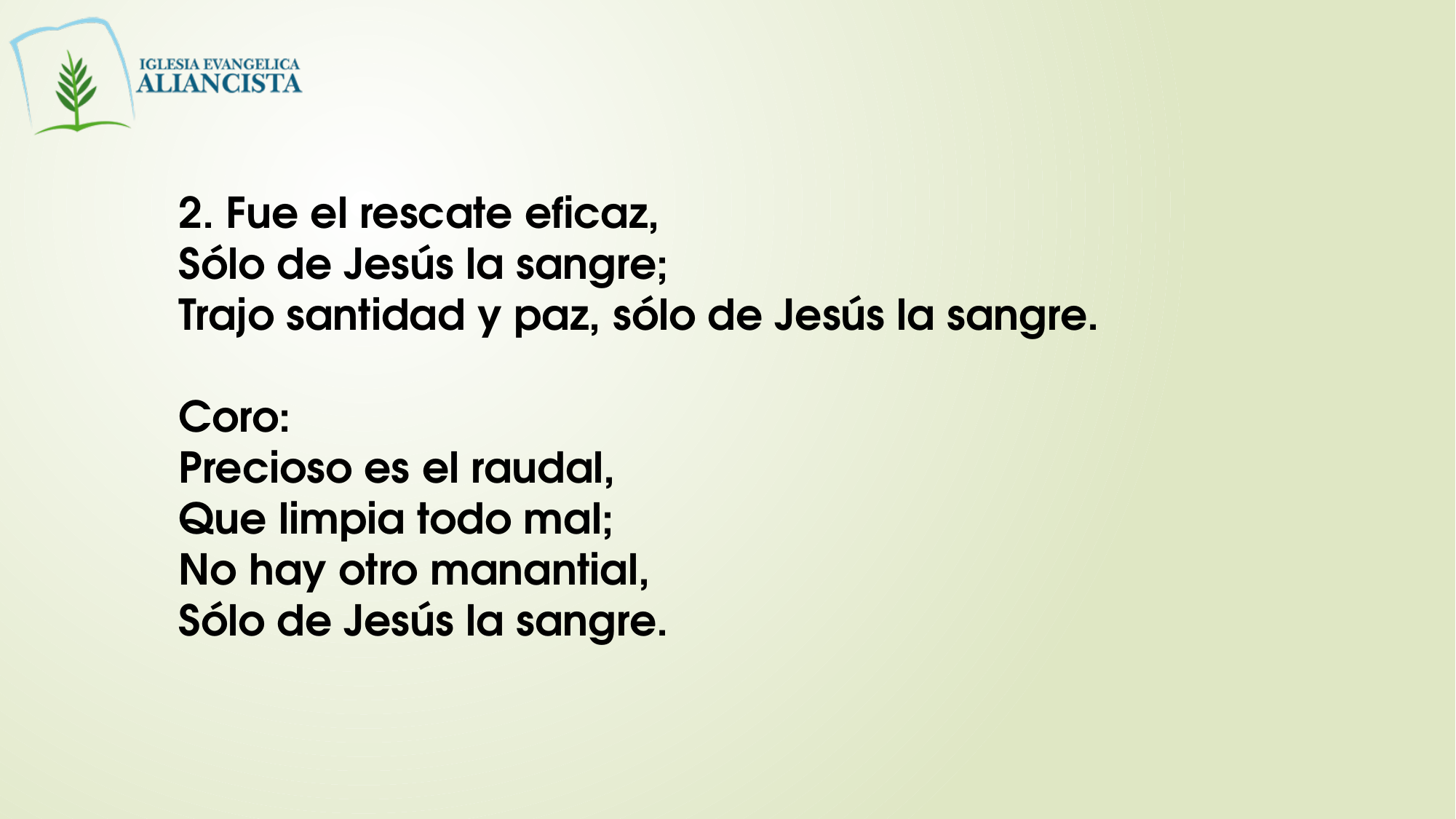

2. Fue el rescate eficaz,
Sólo de Jesús la sangre;
Trajo santidad y paz, sólo de Jesús la sangre.

Coro:
Precioso es el raudal,
Que limpia todo mal;
No hay otro manantial,
Sólo de Jesús la sangre.